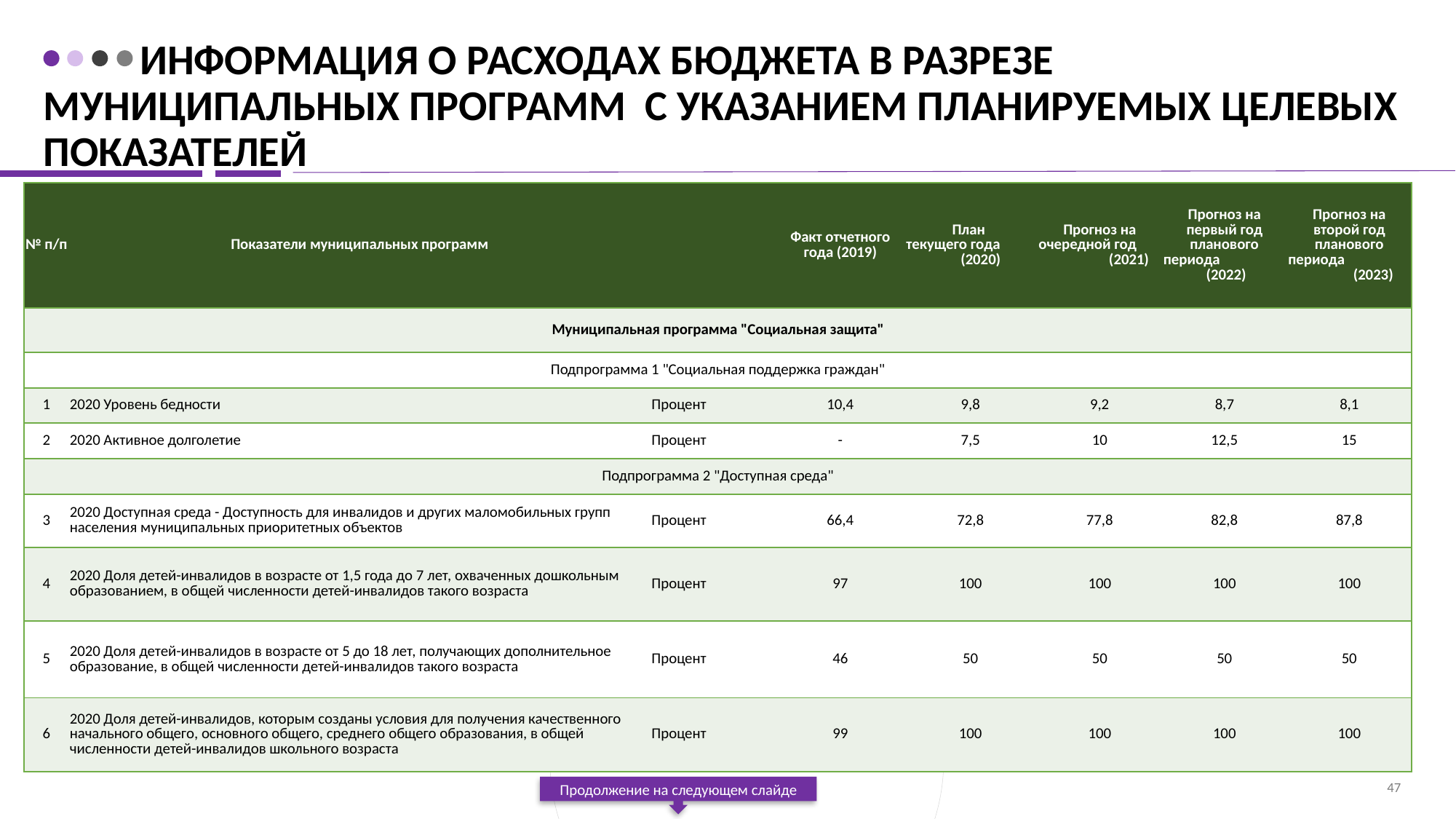

# Информация о расходах бюджета в разрезе муниципальных программ  с указанием планируемых целевых показателей
| № п/п | Показатели муниципальных программ |  | Факт отчетного года (2019) | План текущего года (2020) | Прогноз на очередной год (2021) | Прогноз на первый год планового периода (2022) | Прогноз на второй год планового периода (2023) |
| --- | --- | --- | --- | --- | --- | --- | --- |
| Муниципальная программа "Социальная защита" |  |  |  |  |  |  |  |
| Подпрограмма 1 "Социальная поддержка граждан" |  |  |  |  |  |  |  |
| 1 | 2020 Уровень бедности | Процент | 10,4 | 9,8 | 9,2 | 8,7 | 8,1 |
| 2 | 2020 Активное долголетие | Процент | - | 7,5 | 10 | 12,5 | 15 |
| Подпрограмма 2 "Доступная среда" |  |  |  |  |  |  |  |
| 3 | 2020 Доступная среда - Доступность для инвалидов и других маломобильных групп населения муниципальных приоритетных объектов | Процент | 66,4 | 72,8 | 77,8 | 82,8 | 87,8 |
| 4 | 2020 Доля детей-инвалидов в возрасте от 1,5 года до 7 лет, охваченных дошкольным образованием, в общей численности детей-инвалидов такого возраста | Процент | 97 | 100 | 100 | 100 | 100 |
| 5 | 2020 Доля детей-инвалидов в возрасте от 5 до 18 лет, получающих дополнительное образование, в общей численности детей-инвалидов такого возраста | Процент | 46 | 50 | 50 | 50 | 50 |
| 6 | 2020 Доля детей-инвалидов, которым созданы условия для получения качественного начального общего, основного общего, среднего общего образования, в общей численности детей-инвалидов школьного возраста | Процент | 99 | 100 | 100 | 100 | 100 |
47
Продолжение на следующем слайде